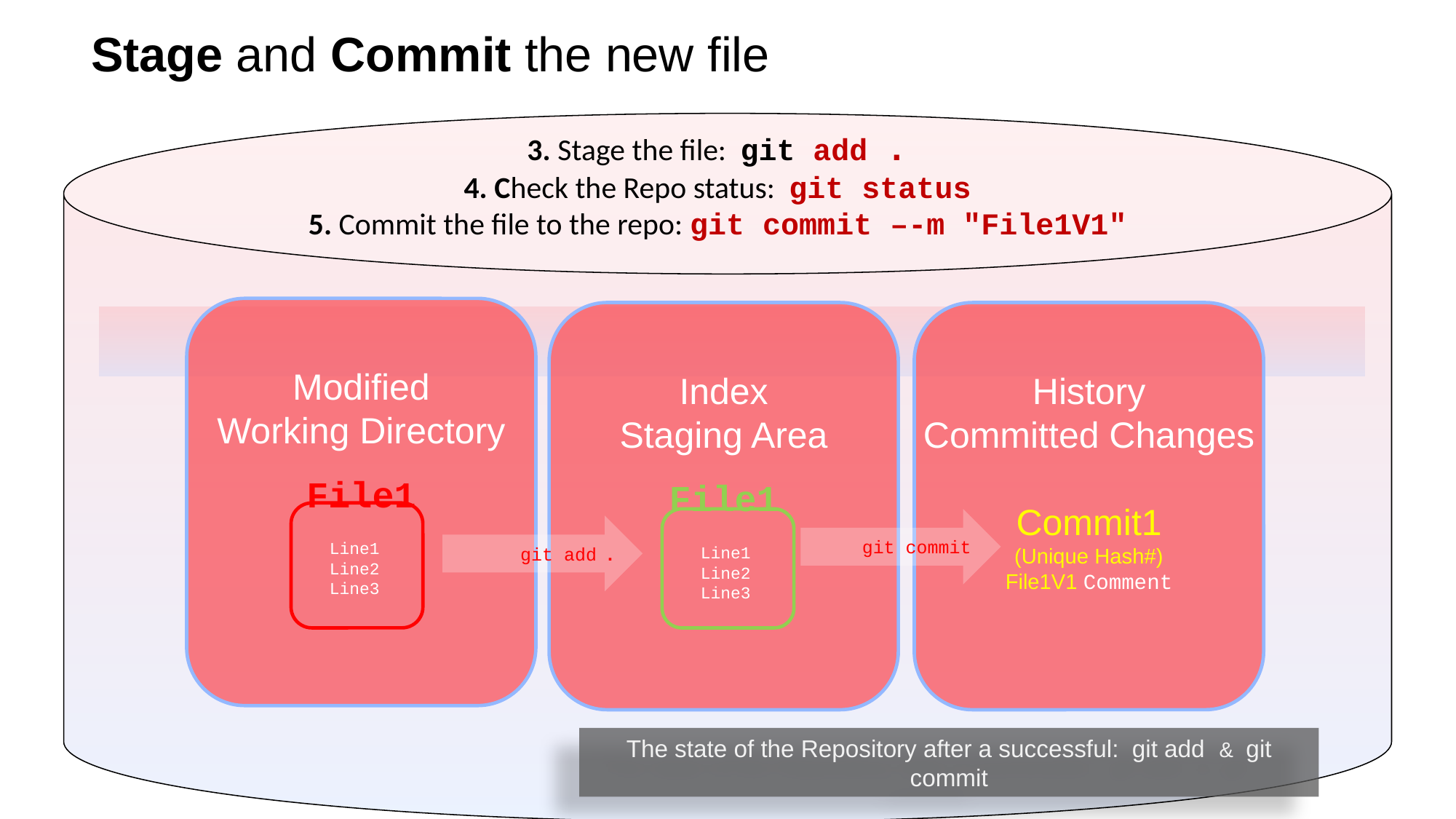

# Stage and Commit the new file

3. Stage the file:  git add .
4. Check the Repo status:  git status
5. Commit the file to the repo: git commit –-m "File1V1"

Modified
Working Directory

File1

Index
Staging Area

File1

History
Committed Changes

Commit1
(Unique Hash#)
File1V1 Comment

Line1
Line2
Line3

Line1
Line2
Line3
git commit
git add .
The state of the Repository after a successful:  git add  &  git commit